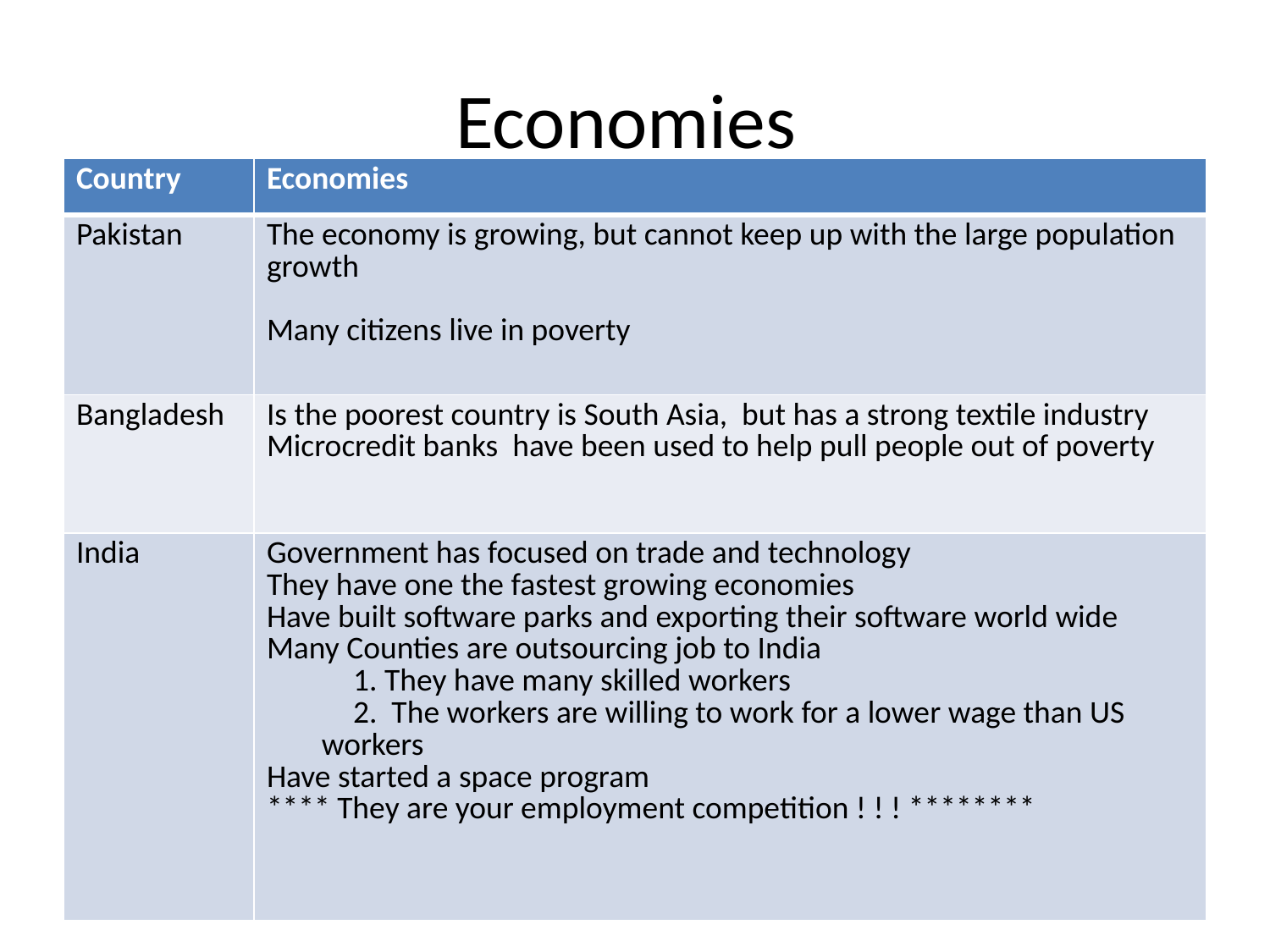

# Economies
| Country | Economies |
| --- | --- |
| Pakistan | The economy is growing, but cannot keep up with the large population growth Many citizens live in poverty |
| Bangladesh | Is the poorest country is South Asia, but has a strong textile industry Microcredit banks have been used to help pull people out of poverty |
| India | Government has focused on trade and technology They have one the fastest growing economies Have built software parks and exporting their software world wide Many Counties are outsourcing job to India 1. They have many skilled workers 2. The workers are willing to work for a lower wage than US workers Have started a space program \*\*\*\* They are your employment competition ! ! ! \*\*\*\*\*\*\*\* |